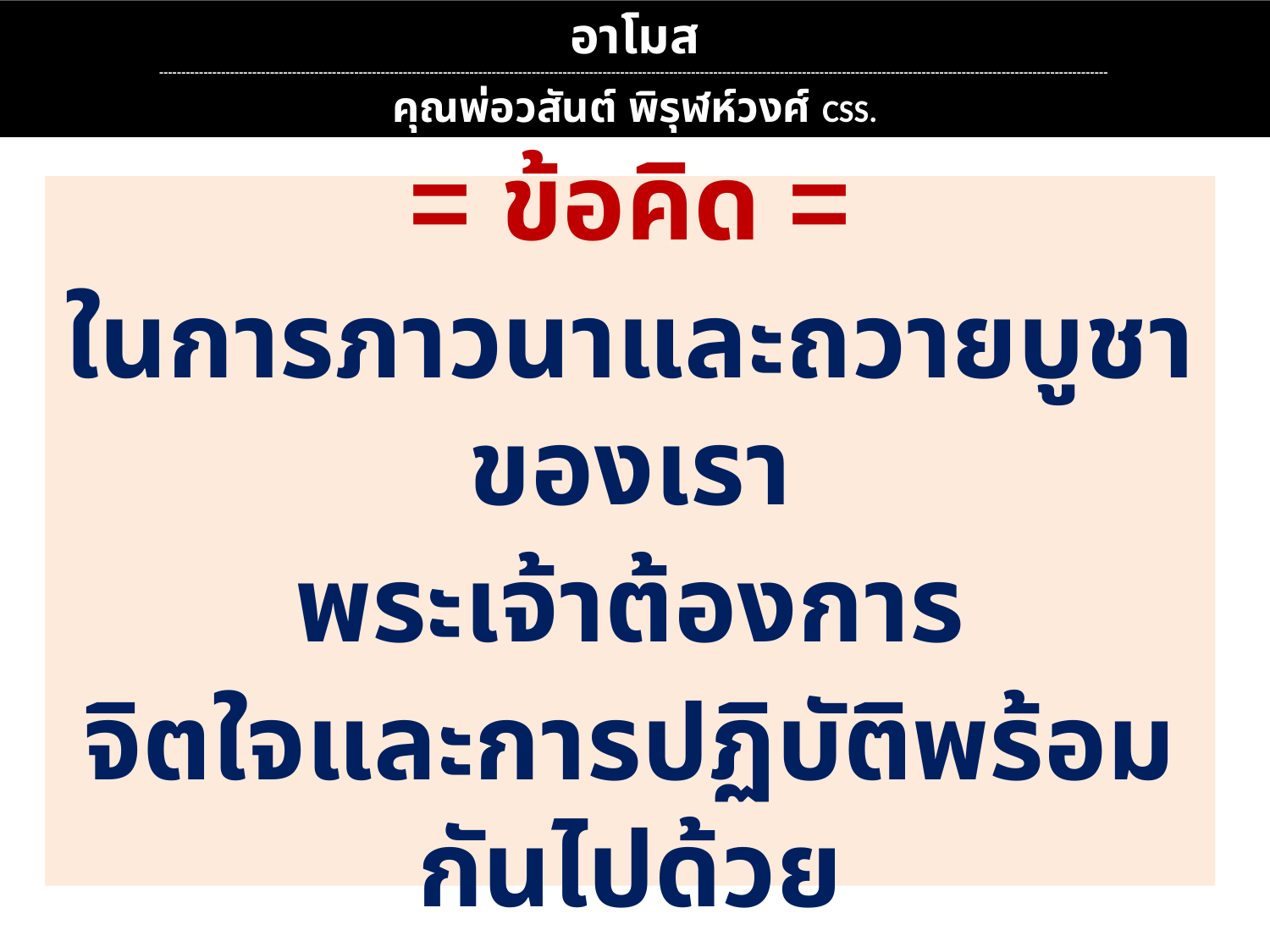

อาโมส
----------------------------------------------------------------------------------------------------------------------------------------------------------------------------------------------------------------------
คุณพ่อวสันต์ พิรุฬห์วงศ์ CSS.
= ข้อคิด =
ในการภาวนาและถวายบูชาของเรา
พระเจ้าต้องการ
จิตใจและการปฏิบัติพร้อมกันไปด้วย